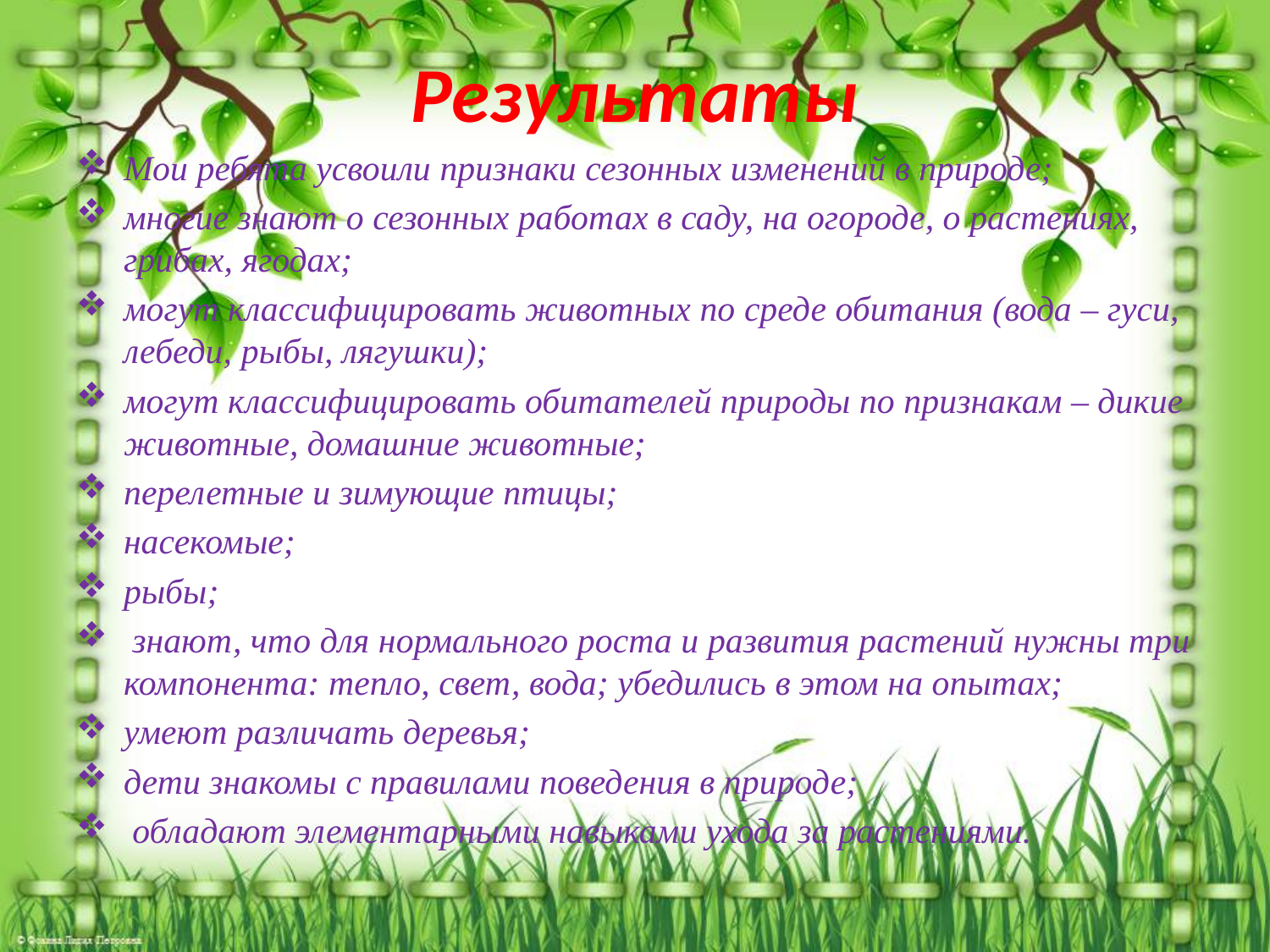

# Результаты
Мои ребята усвоили признаки сезонных изменений в природе;
многие знают о сезонных работах в саду, на огороде, о растениях, грибах, ягодах;
могут классифицировать животных по среде обитания (вода – гуси, лебеди, рыбы, лягушки);
могут классифицировать обитателей природы по признакам – дикие животные, домашние животные;
перелетные и зимующие птицы;
насекомые;
рыбы;
 знают, что для нормального роста и развития растений нужны три компонента: тепло, свет, вода; убедились в этом на опытах;
умеют различать деревья;
дети знакомы с правилами поведения в природе;
 обладают элементарными навыками ухода за растениями.